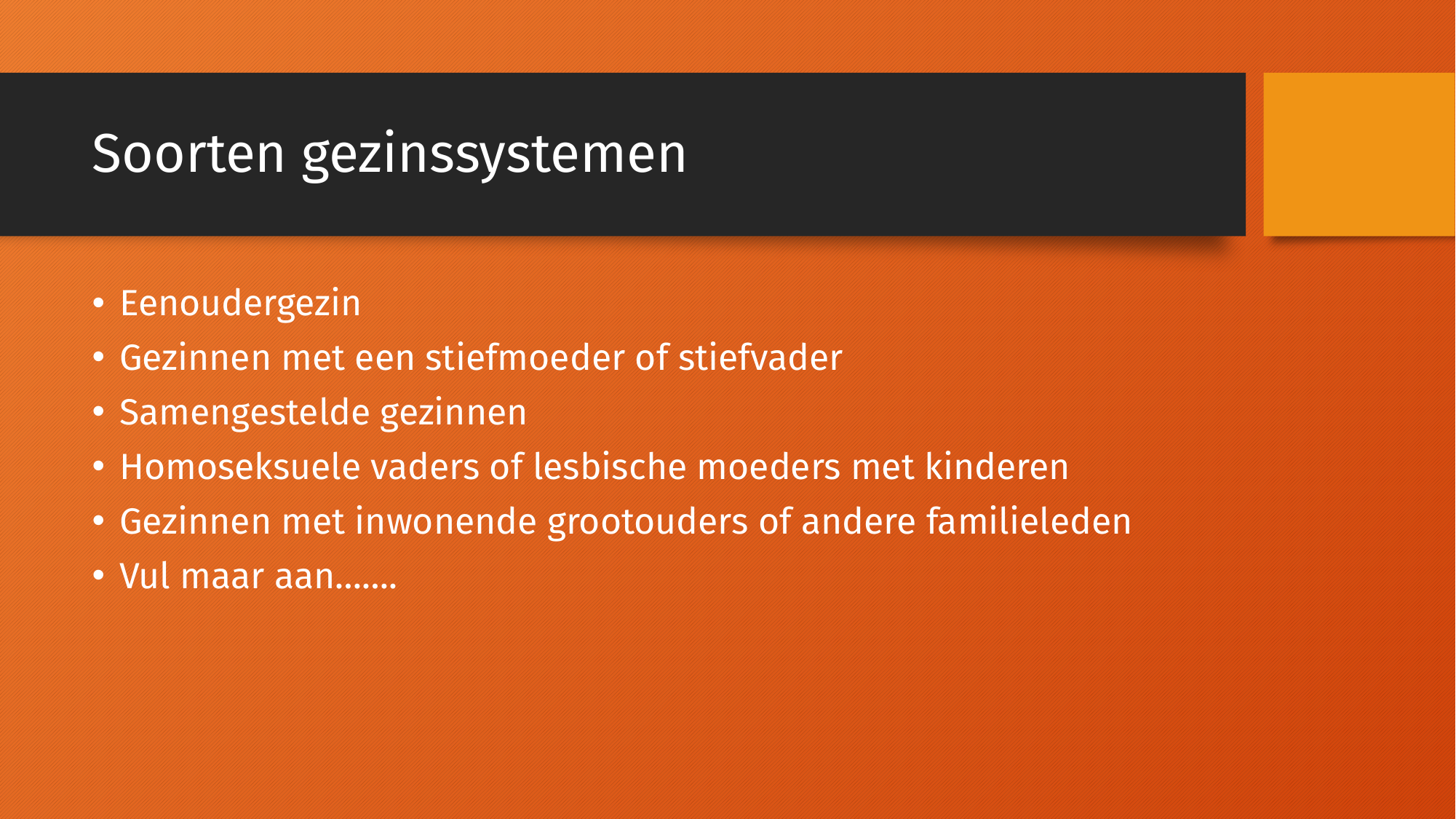

# Soorten gezinssystemen
Eenoudergezin
Gezinnen met een stiefmoeder of stiefvader
Samengestelde gezinnen
Homoseksuele vaders of lesbische moeders met kinderen
Gezinnen met inwonende grootouders of andere familieleden
Vul maar aan…….